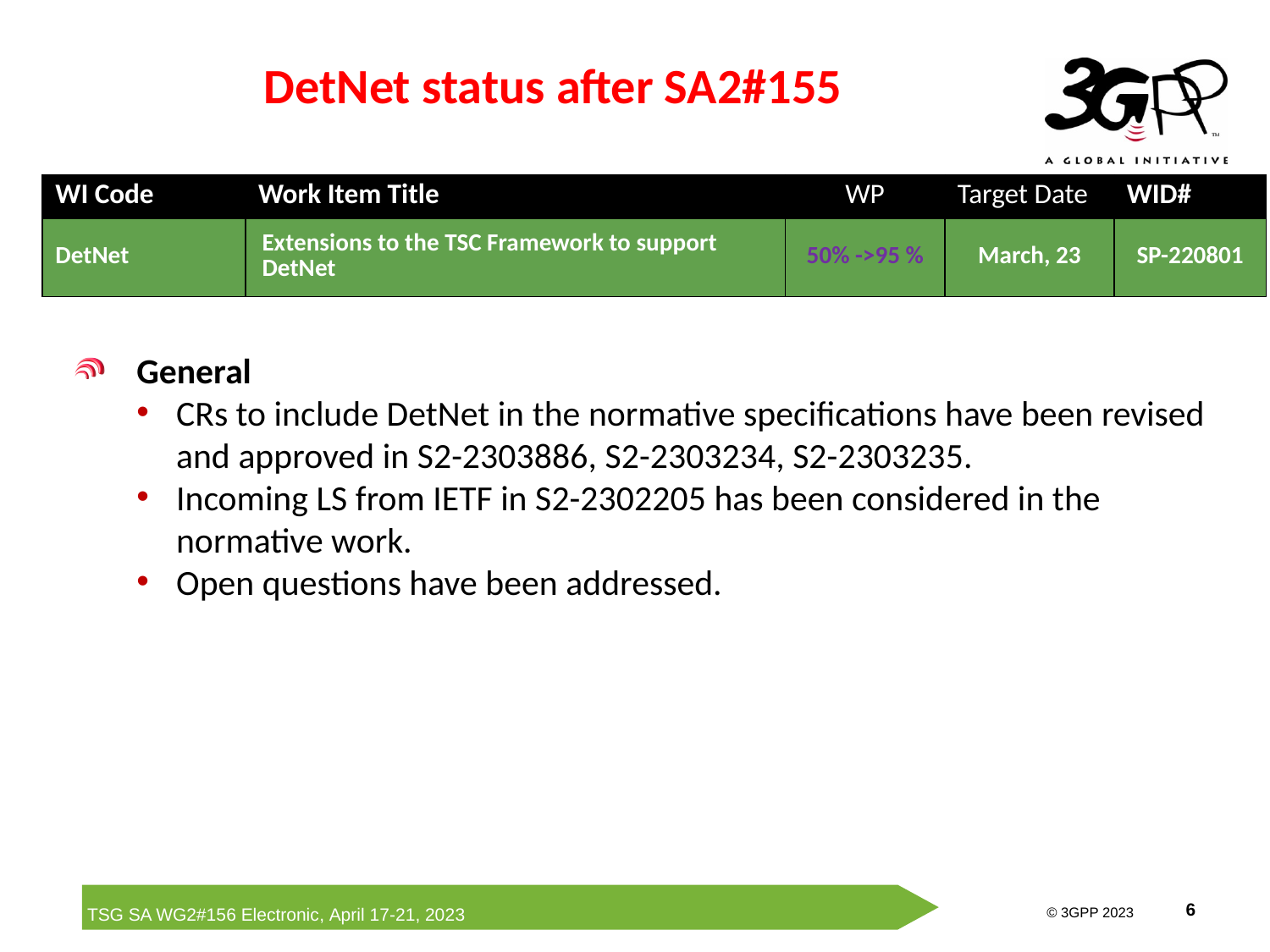

# DetNet status after SA2#155
| WI Code | Work Item Title | WP | Target Date | WID# |
| --- | --- | --- | --- | --- |
| DetNet | Extensions to the TSC Framework to support DetNet | 50% ->95 % | March, 23 | SP-220801 |
General
CRs to include DetNet in the normative specifications have been revised and approved in S2-2303886, S2-2303234, S2-2303235.
Incoming LS from IETF in S2-2302205 has been considered in the normative work.
Open questions have been addressed.